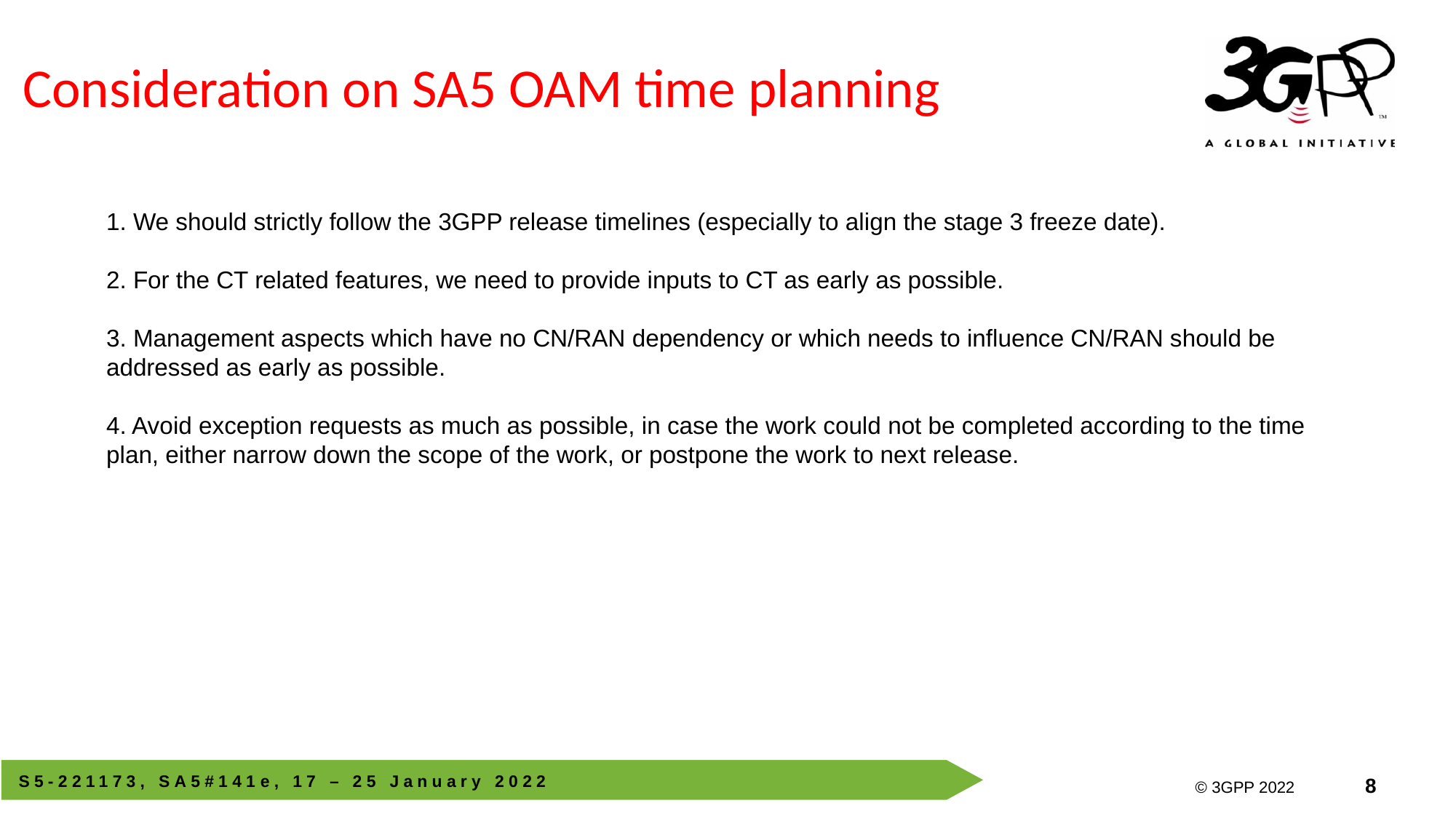

# Consideration on SA5 OAM time planning
1. We should strictly follow the 3GPP release timelines (especially to align the stage 3 freeze date).

2. For the CT related features, we need to provide inputs to CT as early as possible.

3. Management aspects which have no CN/RAN dependency or which needs to influence CN/RAN should be addressed as early as possible.

4. Avoid exception requests as much as possible, in case the work could not be completed according to the time plan, either narrow down the scope of the work, or postpone the work to next release.